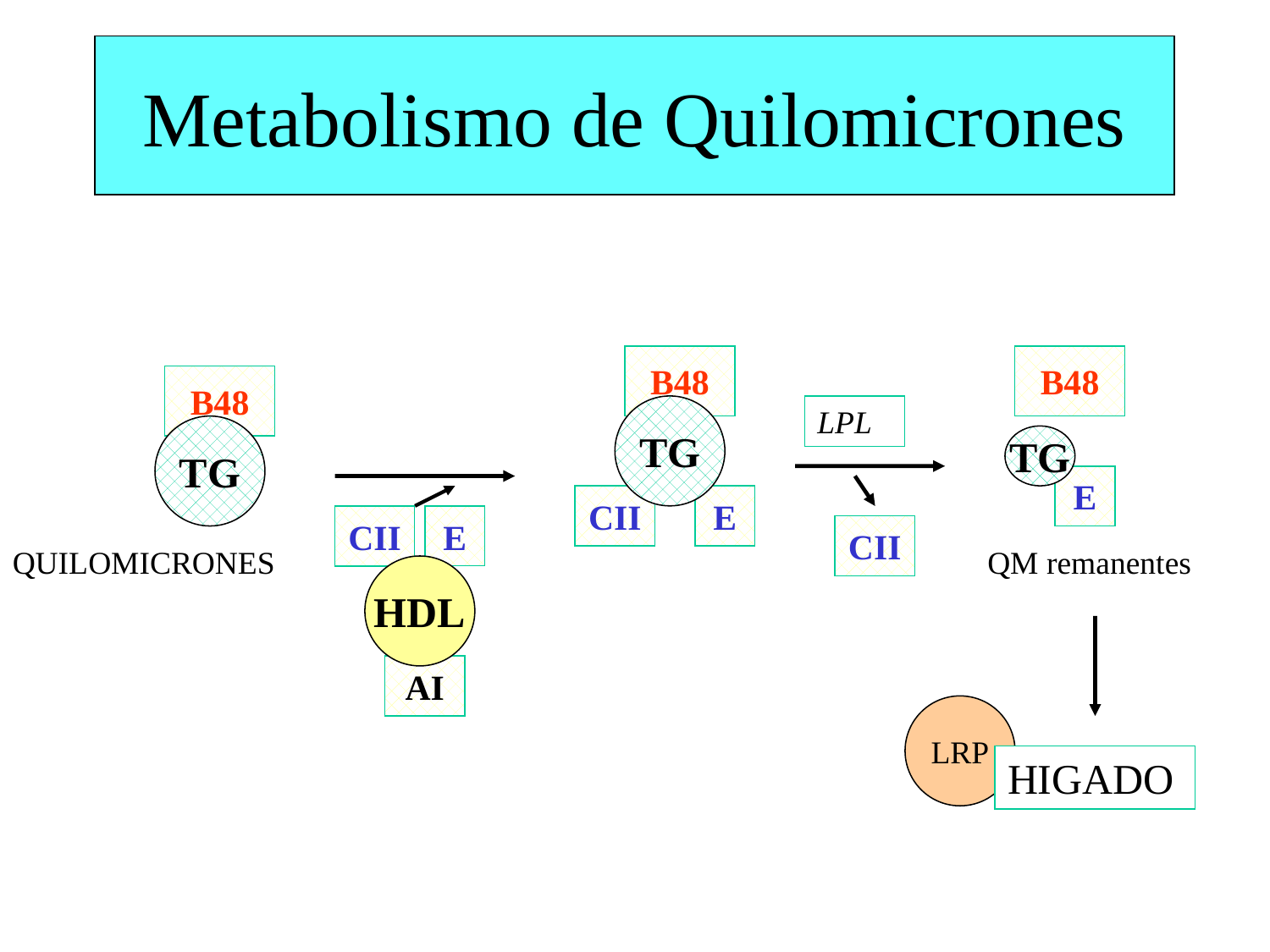

# Metabolismo de Quilomicrones
B48
TG
CII
E
B48
TG
E
QM remanentes
B48
TG
QUILOMICRONES
LPL

CII

CII
E
HDL
AI

LRP
HIGADO